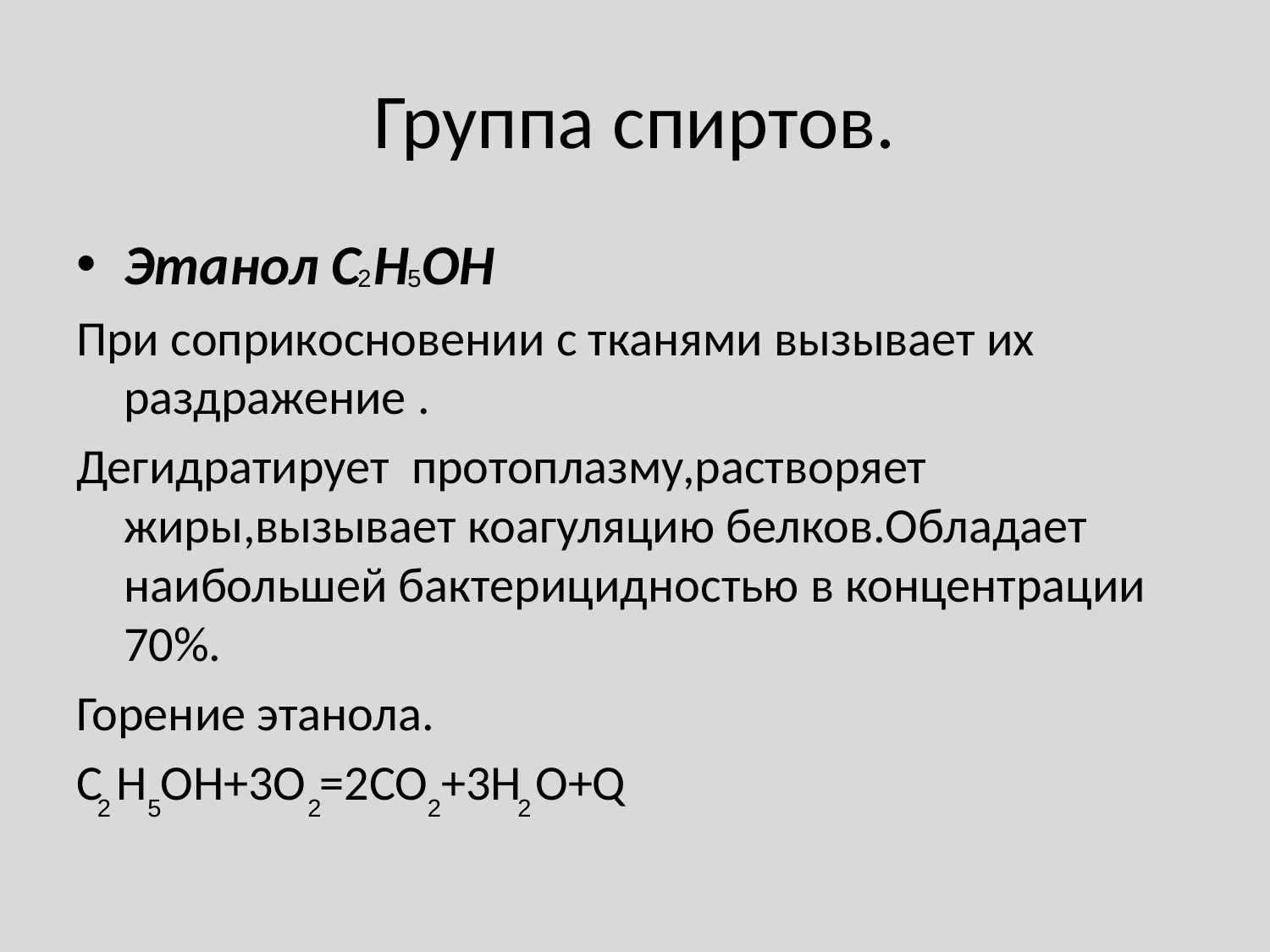

# Группа спиртов.
Этанол C H OH
При соприкосновении с тканями вызывает их раздражение .
Дегидратирует  протоплазму,растворяет жиры,вызывает коагуляцию белков.Обладает наибольшей бактерицидностью в концентрации 70%.
Горение этанола.
C H OH+3O =2CO +3H O+Q
2
5
2
5
2
2
2